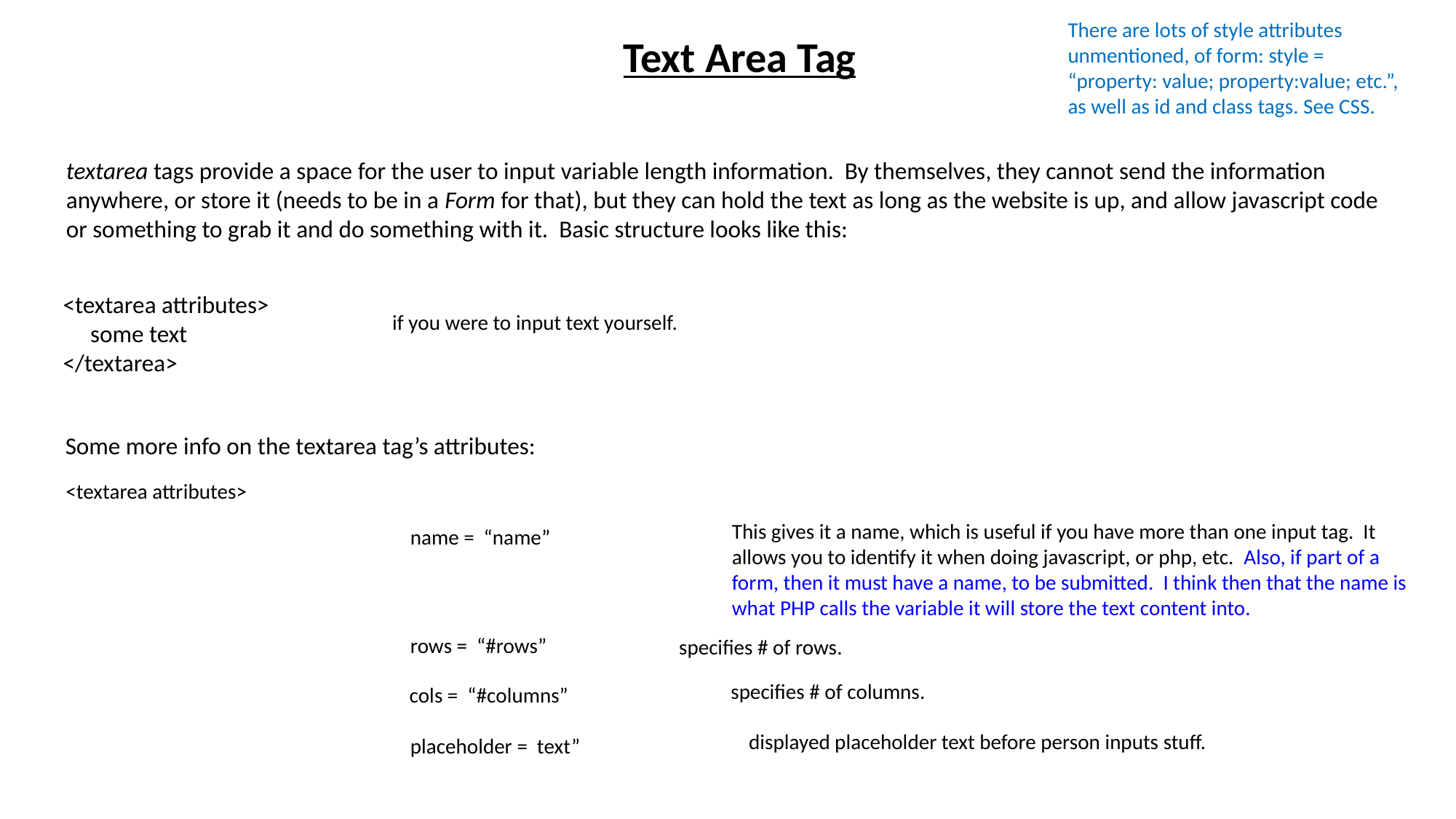

There are lots of style attributes unmentioned, of form: style = “property: value; property:value; etc.”, as well as id and class tags. See CSS.
Text Area Tag
textarea tags provide a space for the user to input variable length information.  By themselves, they cannot send the information anywhere, or store it (needs to be in a Form for that), but they can hold the text as long as the website is up, and allow javascript code or something to grab it and do something with it.  Basic structure looks like this:
<textarea attributes>
     some text
</textarea>
if you were to input text yourself.
Some more info on the textarea tag’s attributes:
<textarea attributes>
This gives it a name, which is useful if you have more than one input tag.  It allows you to identify it when doing javascript, or php, etc.  Also, if part of a form, then it must have a name, to be submitted.  I think then that the name is what PHP calls the variable it will store the text content into.
name =  “name”
rows =  “#rows”
specifies # of rows.
specifies # of columns.
cols =  “#columns”
displayed placeholder text before person inputs stuff.
placeholder =  text”